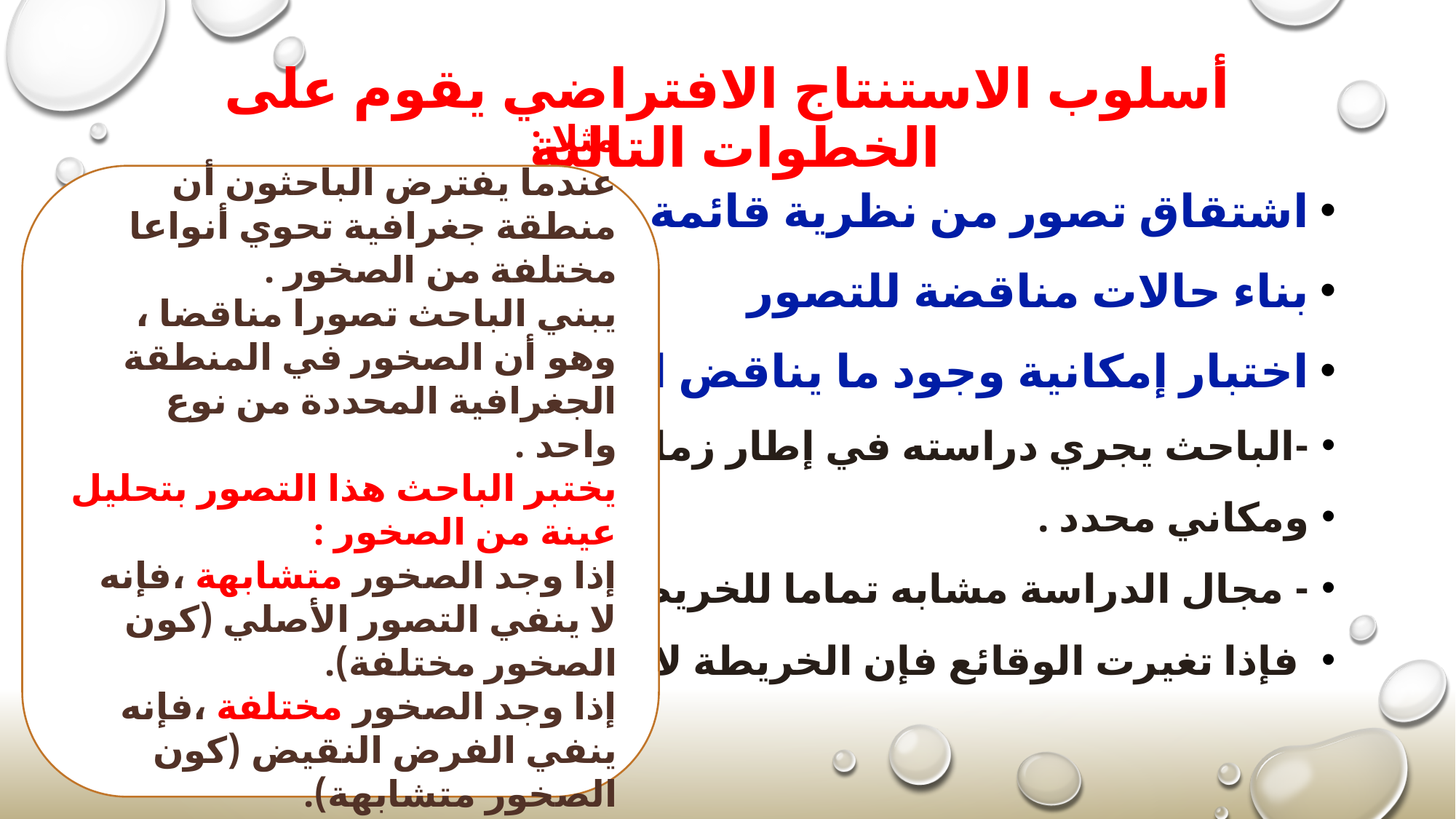

# أسلوب الاستنتاج الافتراضي يقوم على الخطوات التالية
مثلا :
عندما يفترض الباحثون أن منطقة جغرافية تحوي أنواعا مختلفة من الصخور .
يبني الباحث تصورا مناقضا ، وهو أن الصخور في المنطقة الجغرافية المحددة من نوع واحد .
يختبر الباحث هذا التصور بتحليل عينة من الصخور :
إذا وجد الصخور متشابهة ،فإنه لا ينفي التصور الأصلي (كون الصخور مختلفة).
إذا وجد الصخور مختلفة ،فإنه ينفي الفرض النقيض (كون الصخور متشابهة).

اشتقاق تصور من نظرية قائمة
بناء حالات مناقضة للتصور
اختبار إمكانية وجود ما يناقض التصور .
-الباحث يجري دراسته في إطار زماني
ومكاني محدد .
- مجال الدراسة مشابه تماما للخريطة ،
 فإذا تغيرت الوقائع فإن الخريطة لا تعود دقيقة